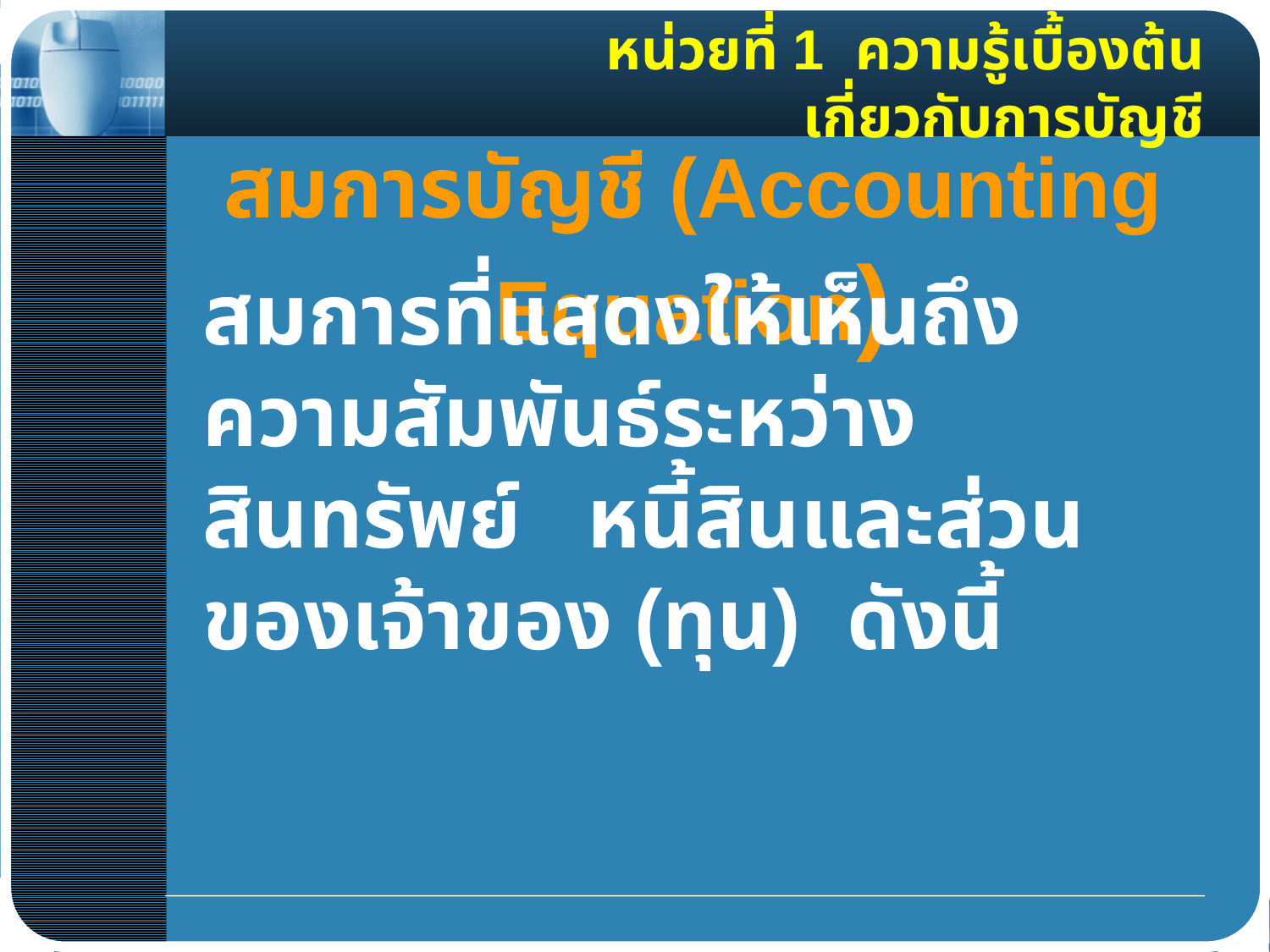

หน่วยที่ 1  ความรู้เบื้องต้นเกี่ยวกับการบัญชี
สมการบัญชี (Accounting Equation)
สมการที่แสดงให้เห็นถึงความสัมพันธ์ระหว่างสินทรัพย์   หนี้สินและส่วนของเจ้าของ (ทุน)  ดังนี้